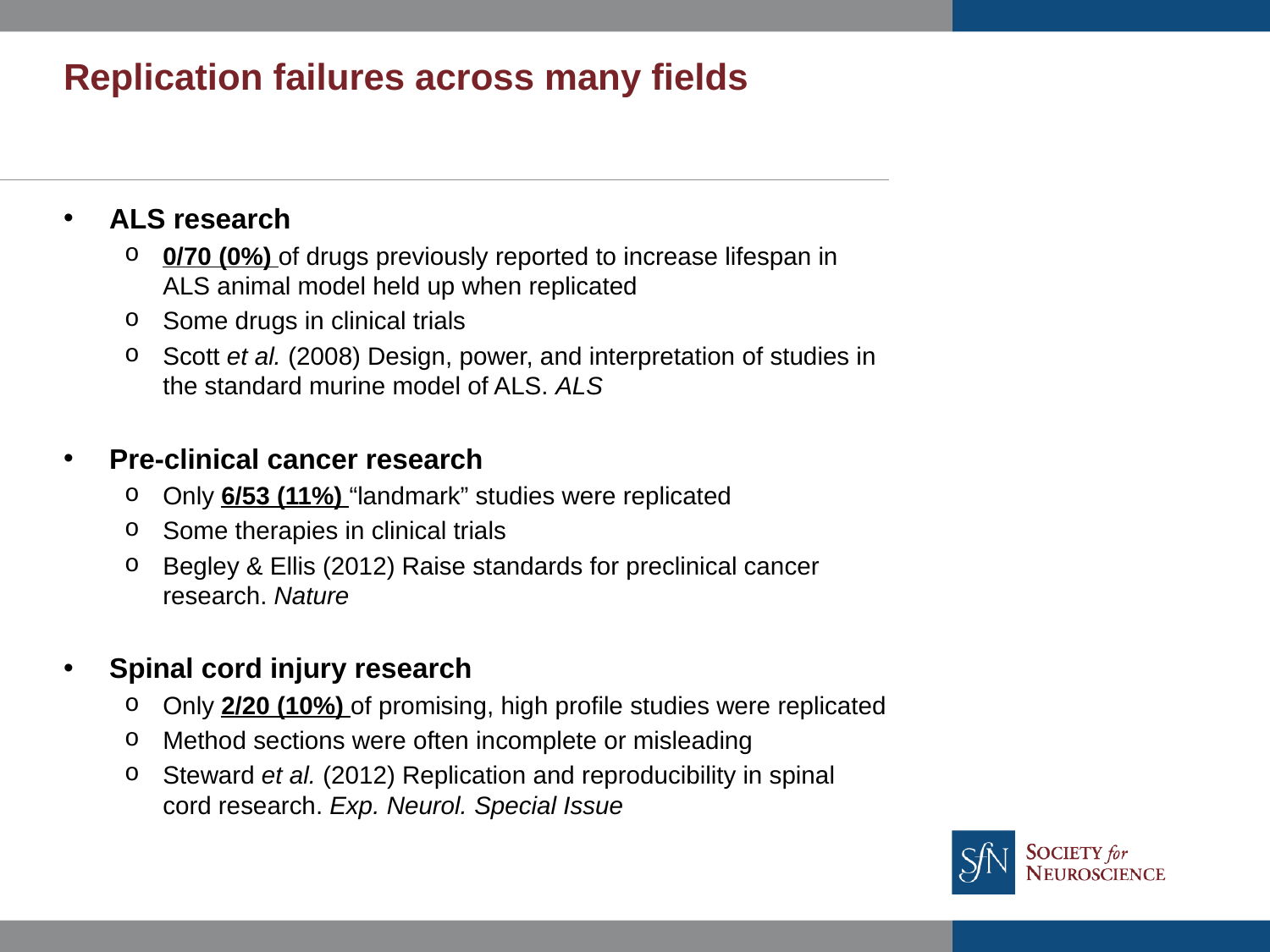

# Replication failures across many fields
ALS research
0/70 (0%) of drugs previously reported to increase lifespan in ALS animal model held up when replicated
Some drugs in clinical trials
Scott et al. (2008) Design, power, and interpretation of studies in the standard murine model of ALS. ALS

Pre-clinical cancer research
Only 6/53 (11%) “landmark” studies were replicated
Some therapies in clinical trials
Begley & Ellis (2012) Raise standards for preclinical cancer research. Nature

Spinal cord injury research
Only 2/20 (10%) of promising, high profile studies were replicated
Method sections were often incomplete or misleading
Steward et al. (2012) Replication and reproducibility in spinal cord research. Exp. Neurol. Special Issue